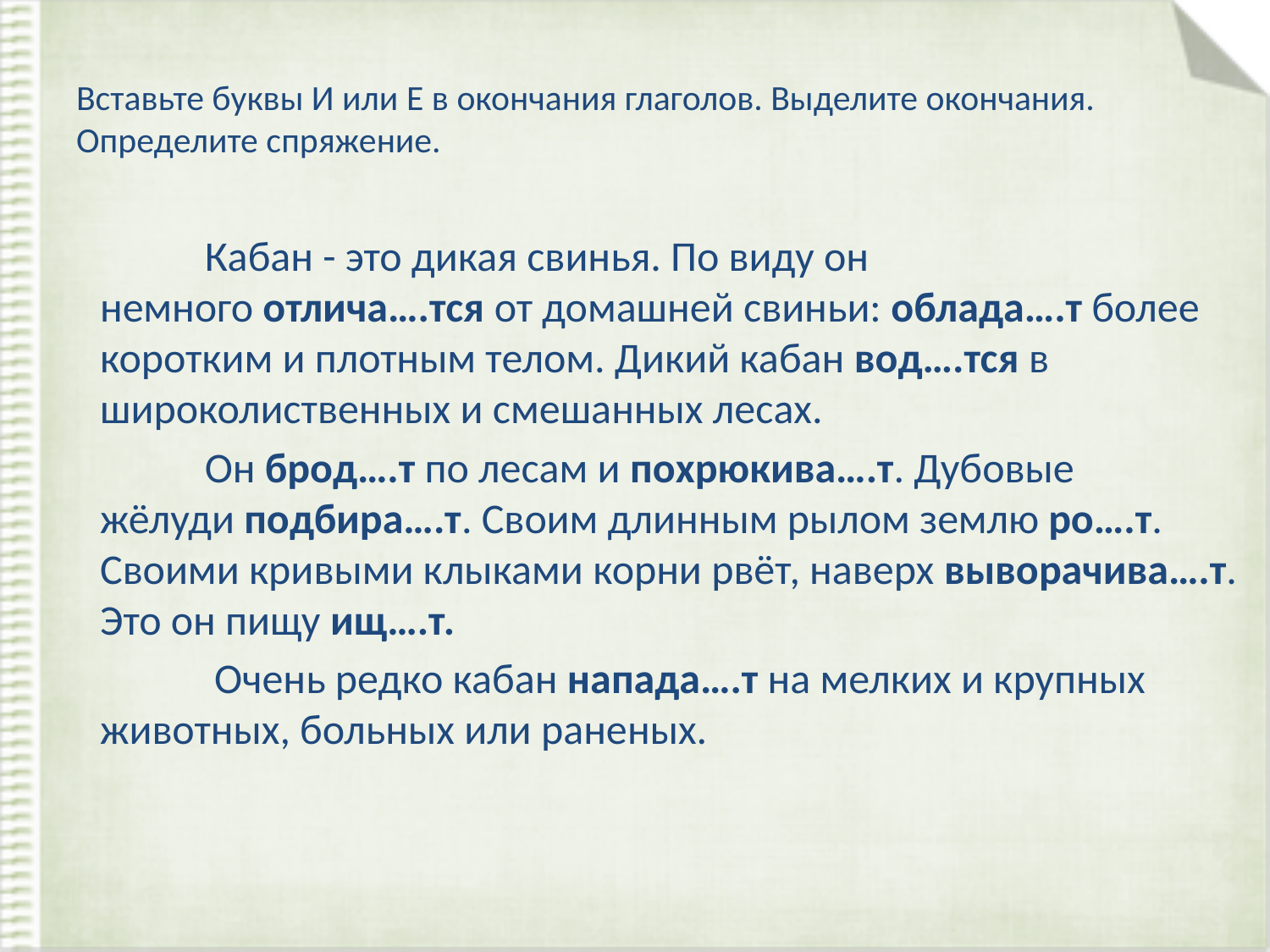

# Вставьте буквы И или Е в окончания глаголов. Выделите окончания. Определите спряжение.
                Кабан - это дикая свинья. По виду он немного отлича….тся от домашней свиньи: облада….т более коротким и плотным телом. Дикий кабан вод….тся в широколиственных и смешанных лесах.
                Он брод….т по лесам и похрюкива….т. Дубовые жёлуди подбира….т. Своим длинным рылом землю ро….т. Своими кривыми клыками корни рвёт, наверх выворачива….т. Это он пищу ищ….т.
                 Очень редко кабан напада….т на мелких и крупных животных, больных или раненых.